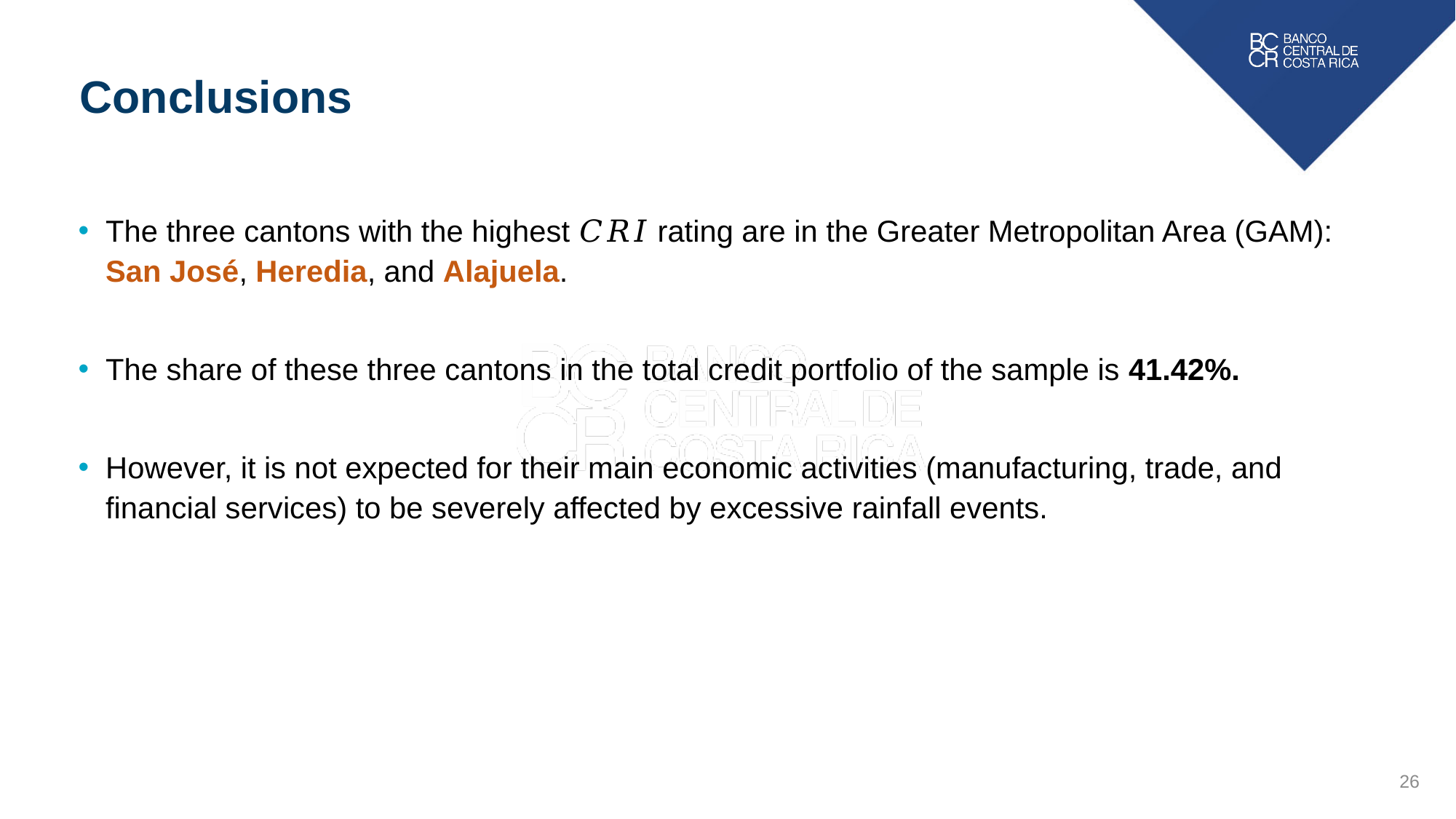

Conclusions
The three cantons with the highest 𝐶𝑅𝐼 rating are in the Greater Metropolitan Area (GAM): San José, Heredia, and Alajuela.

The share of these three cantons in the total credit portfolio of the sample is 41.42%.

However, it is not expected for their main economic activities (manufacturing, trade, and financial services) to be severely affected by excessive rainfall events.
26